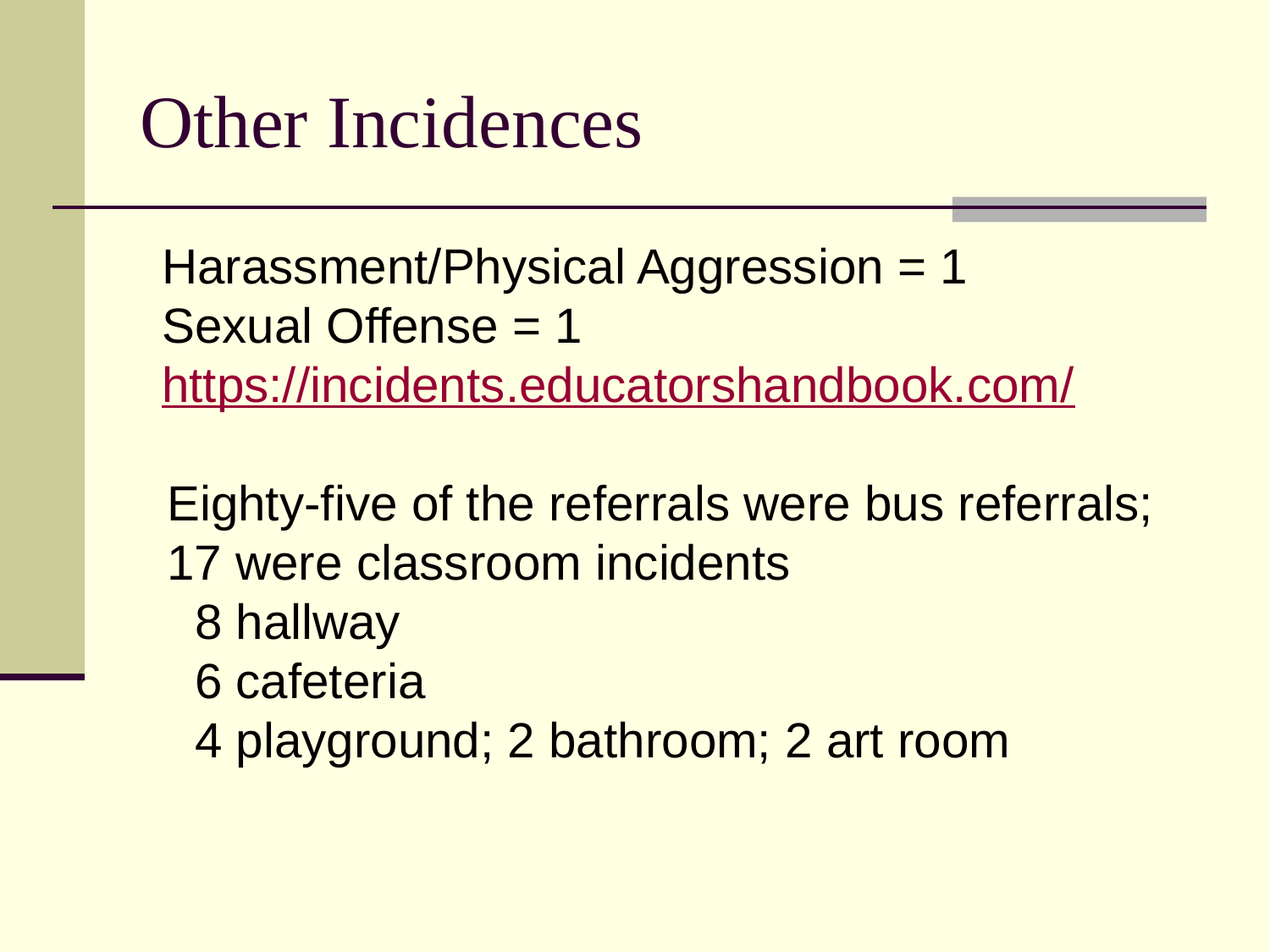

# Other Incidences
Harassment/Physical Aggression = 1
Sexual Offense = 1
https://incidents.educatorshandbook.com/

  Eighty-five of the referrals were bus referrals;
  17 were classroom incidents
    8 hallway
    6 cafeteria
    4 playground; 2 bathroom; 2 art room